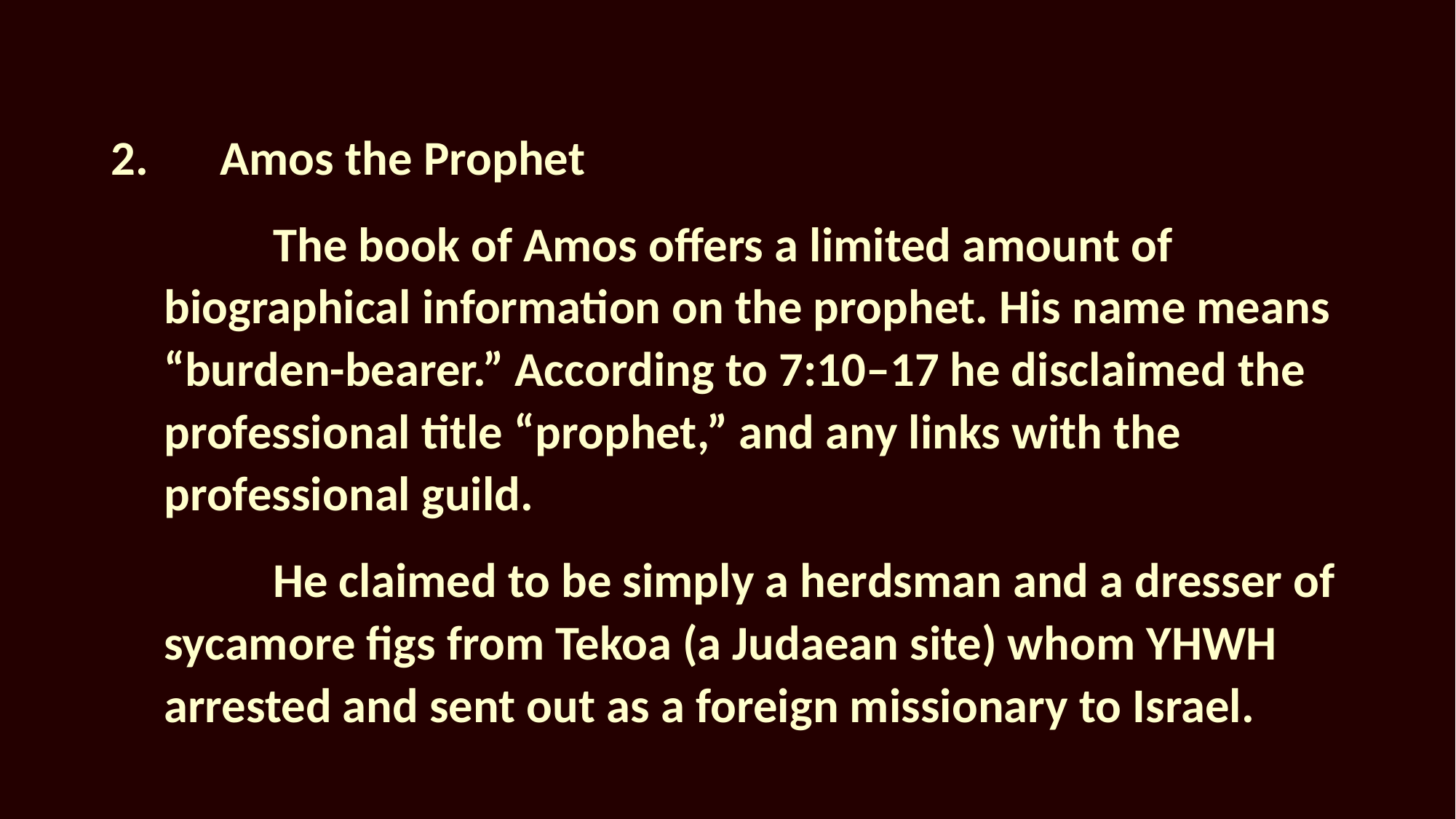

2.	Amos the Prophet
		The book of Amos offers a limited amount of biographical information on the prophet. His name means “burden-bearer.” According to 7:10–17 he disclaimed the professional title “prophet,” and any links with the professional guild.
		He claimed to be simply a herdsman and a dresser of sycamore figs from Tekoa (a Judaean site) whom YHWH arrested and sent out as a foreign missionary to Israel.